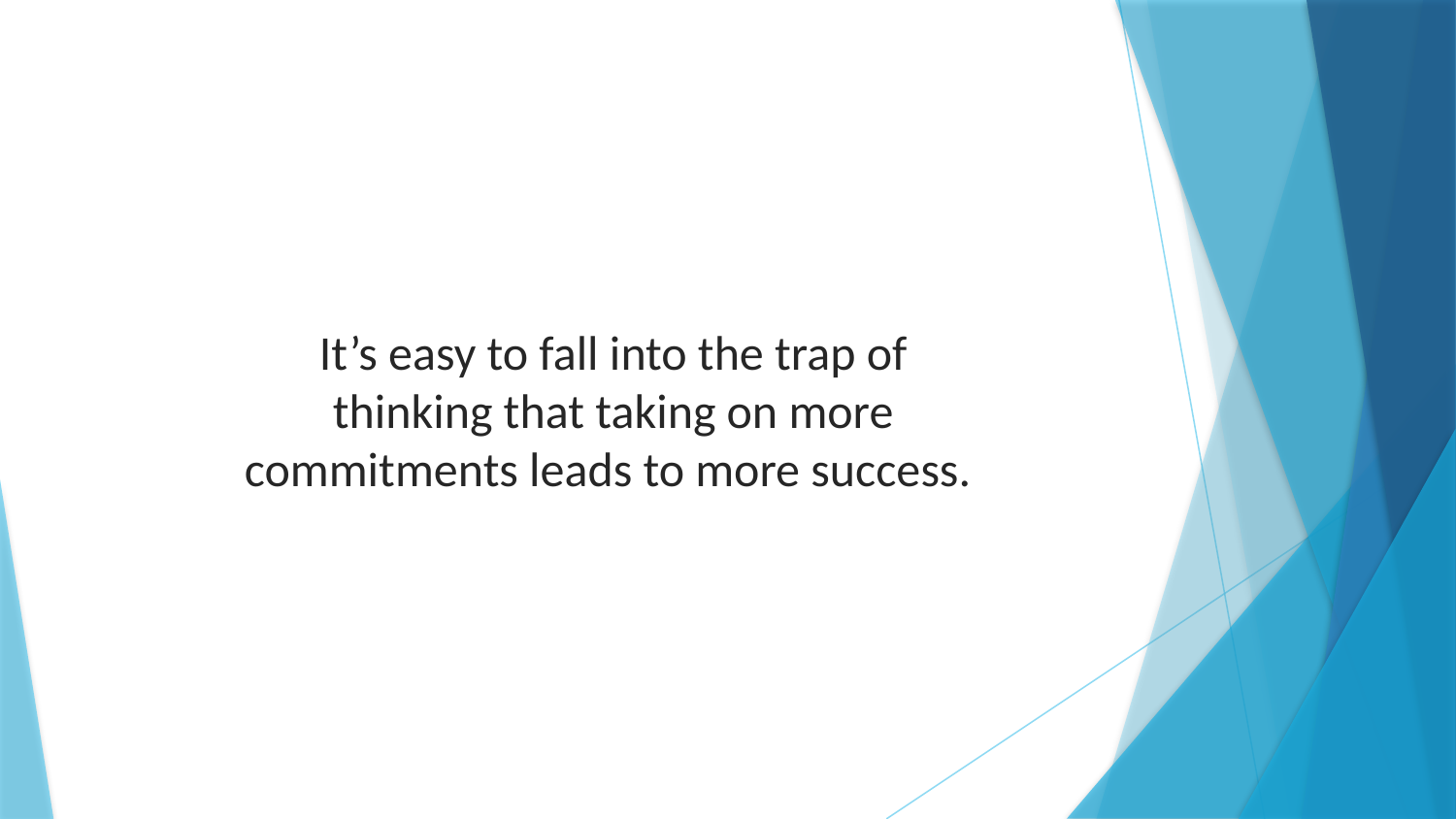

It’s easy to fall into the trap of thinking that taking on more commitments leads to more success.